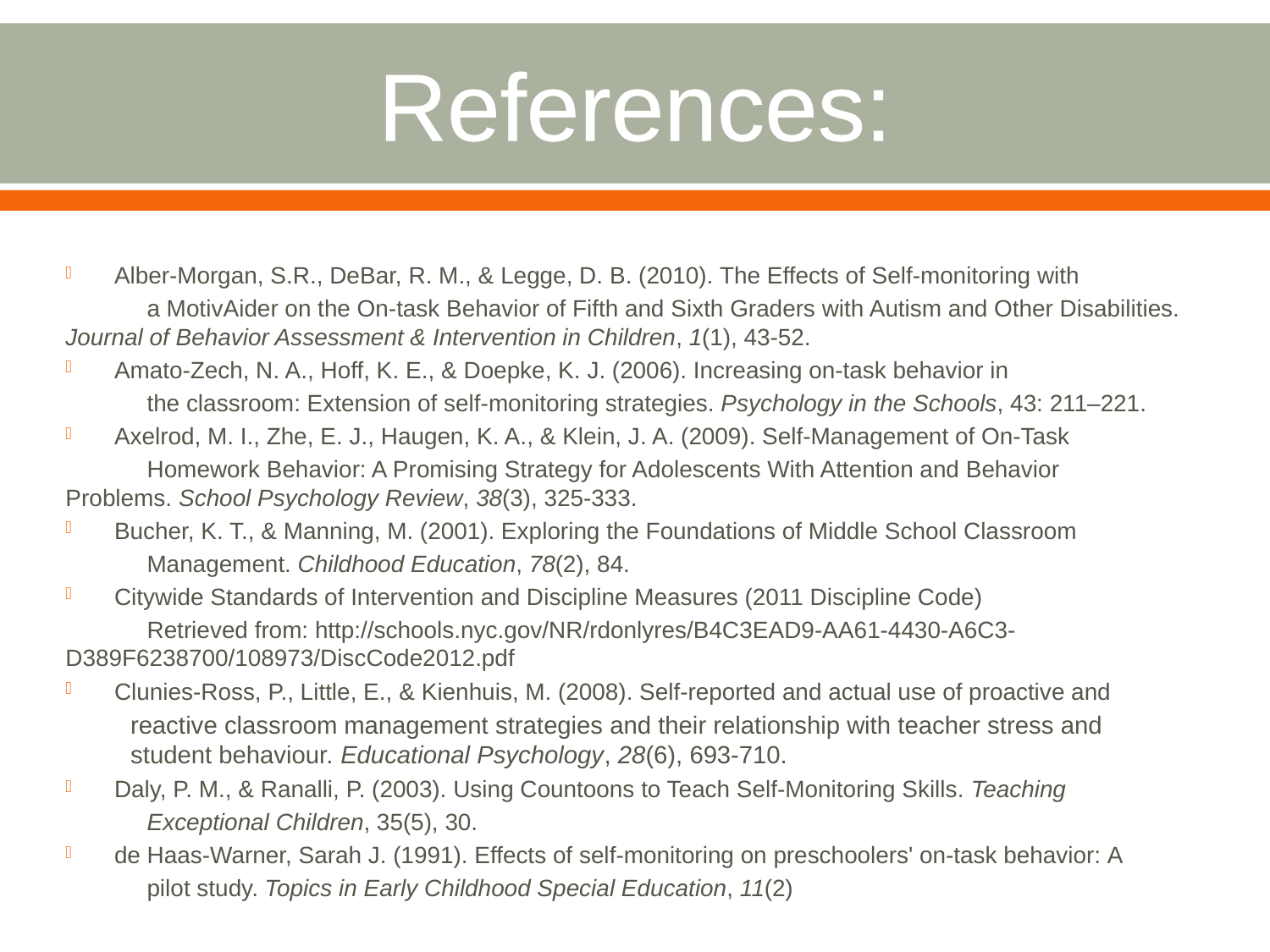

# References:
Alber-Morgan, S.R., DeBar, R. M., & Legge, D. B. (2010). The Effects of Self-monitoring with
        	a MotivAider on the On-task Behavior of Fifth and Sixth Graders with Autism and Other Disabilities. 	Journal of Behavior Assessment & Intervention in Children, 1(1), 43-52.
Amato-Zech, N. A., Hoff, K. E., & Doepke, K. J. (2006). Increasing on-task behavior in
	the classroom: Extension of self-monitoring strategies. Psychology in the Schools, 43: 211–221.
Axelrod, M. I., Zhe, E. J., Haugen, K. A., & Klein, J. A. (2009). Self-Management of On-Task
	Homework Behavior: A Promising Strategy for Adolescents With Attention and Behavior 	Problems. School Psychology Review, 38(3), 325-333.
Bucher, K. T., & Manning, M. (2001). Exploring the Foundations of Middle School Classroom
	Management. Childhood Education, 78(2), 84.
Citywide Standards of Intervention and Discipline Measures (2011 Discipline Code)
	Retrieved from: http://schools.nyc.gov/NR/rdonlyres/B4C3EAD9-AA61-4430-A6C3-	D389F6238700/108973/DiscCode2012.pdf
Clunies-Ross, P., Little, E., & Kienhuis, M. (2008). Self-reported and actual use of proactive and
	reactive classroom management strategies and their relationship with teacher stress and 	student behaviour. Educational Psychology, 28(6), 693-710.
Daly, P. M., & Ranalli, P. (2003). Using Countoons to Teach Self-Monitoring Skills. Teaching
	Exceptional Children, 35(5), 30.
de Haas-Warner, Sarah J. (1991). Effects of self-monitoring on preschoolers' on-task behavior: A
	pilot study. Topics in Early Childhood Special Education, 11(2)